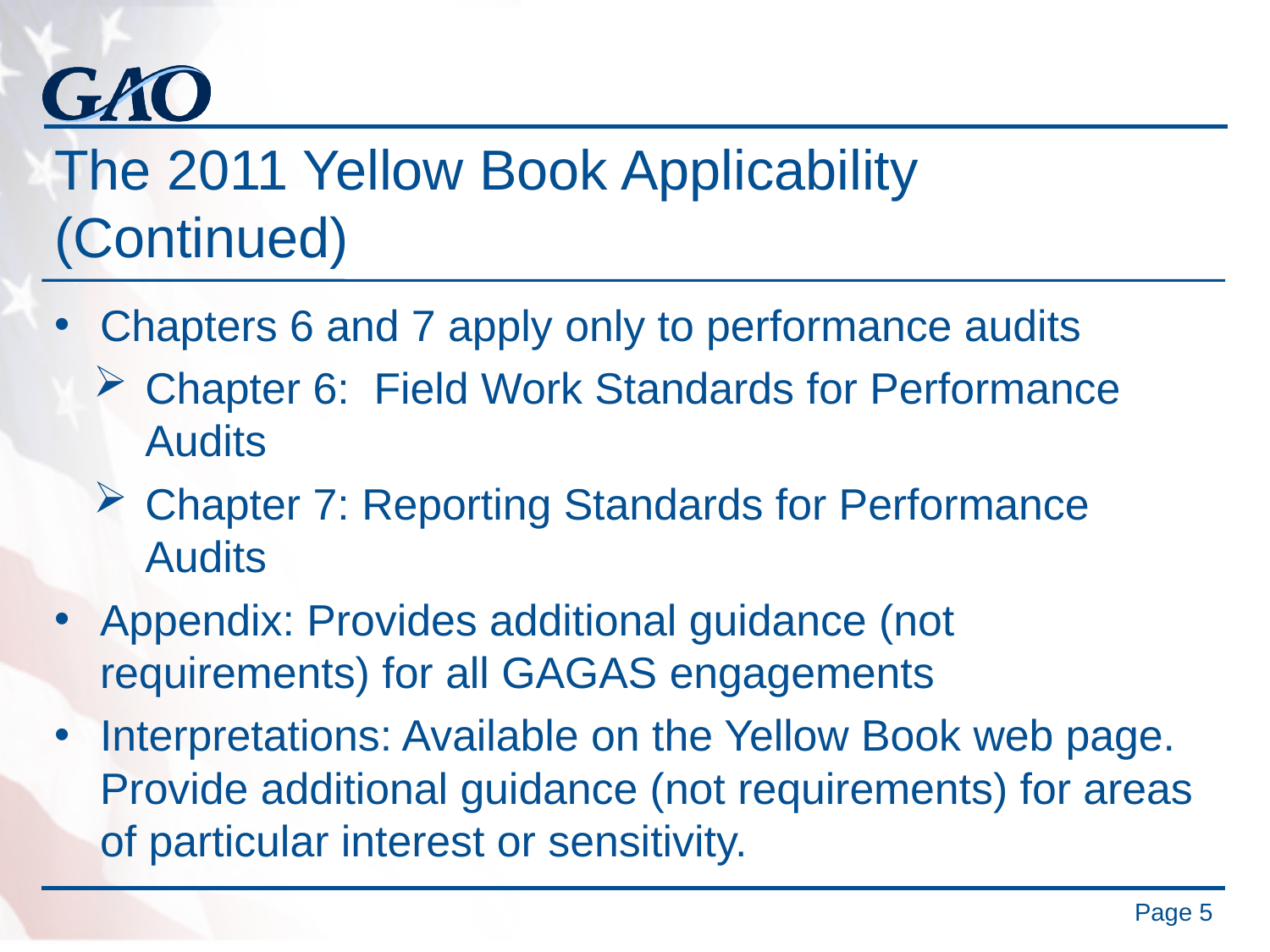

# The 2011 Yellow Book Applicability (Continued)
Chapters 6 and 7 apply only to performance audits
Chapter 6:  Field Work Standards for Performance Audits
Chapter 7: Reporting Standards for Performance Audits
Appendix: Provides additional guidance (not requirements) for all GAGAS engagements
Interpretations: Available on the Yellow Book web page. Provide additional guidance (not requirements) for areas of particular interest or sensitivity.

5